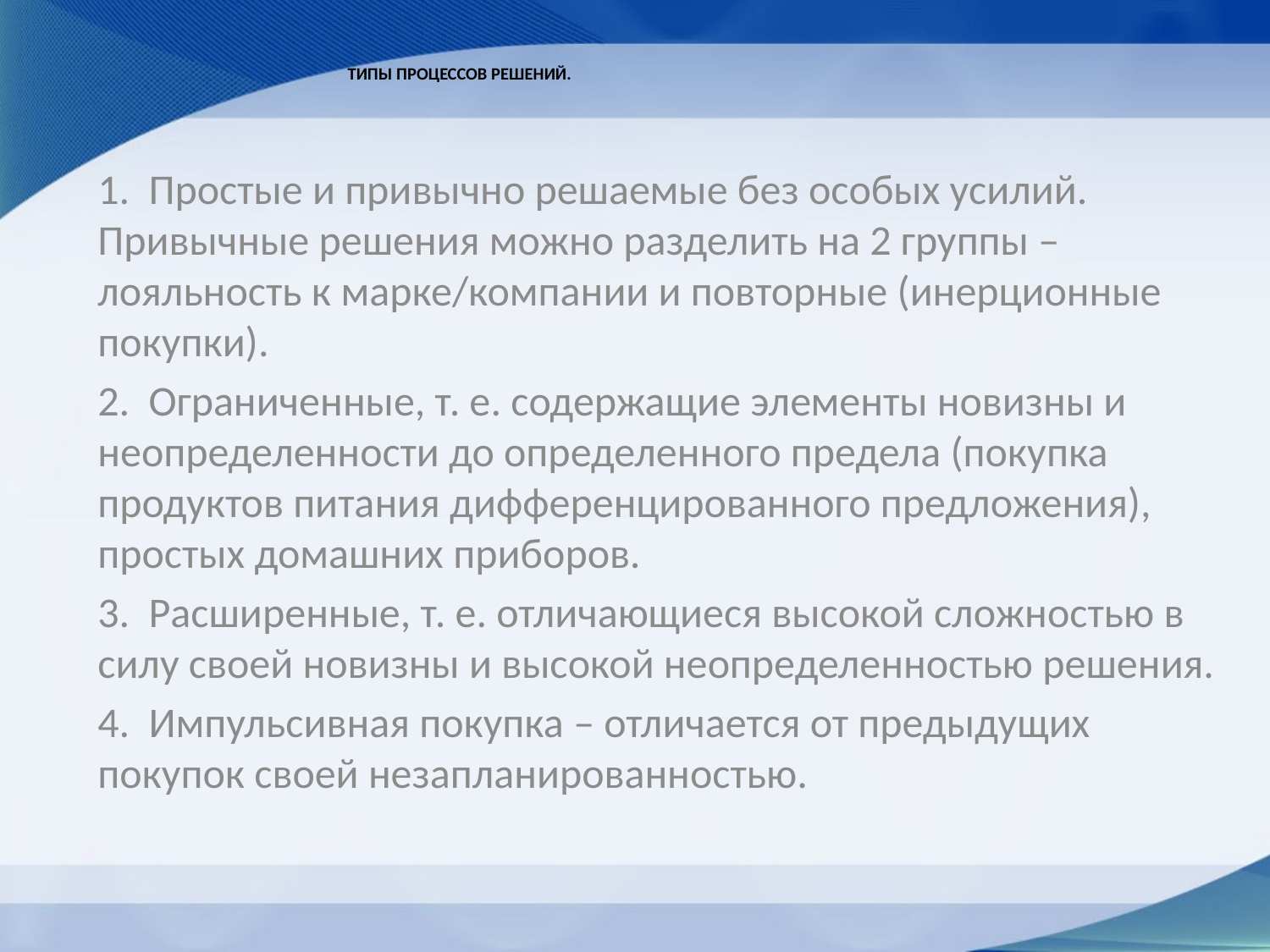

# Типы процессов решений.
1.  Простые и привычно решаемые без особых усилий. Привычные решения можно разделить на 2 группы – лояльность к марке/компании и повторные (инерционные покупки).
2.  Ограниченные, т. е. содержащие элементы новизны и неопределенности до определенного предела (покупка продуктов питания дифференцированного предложения), простых домашних приборов.
3.  Расширенные, т. е. отличающиеся высокой сложностью в силу своей новизны и высокой неопределенностью решения.
4.  Импульсивная покупка – отличается от предыдущих покупок своей незапланированностью.